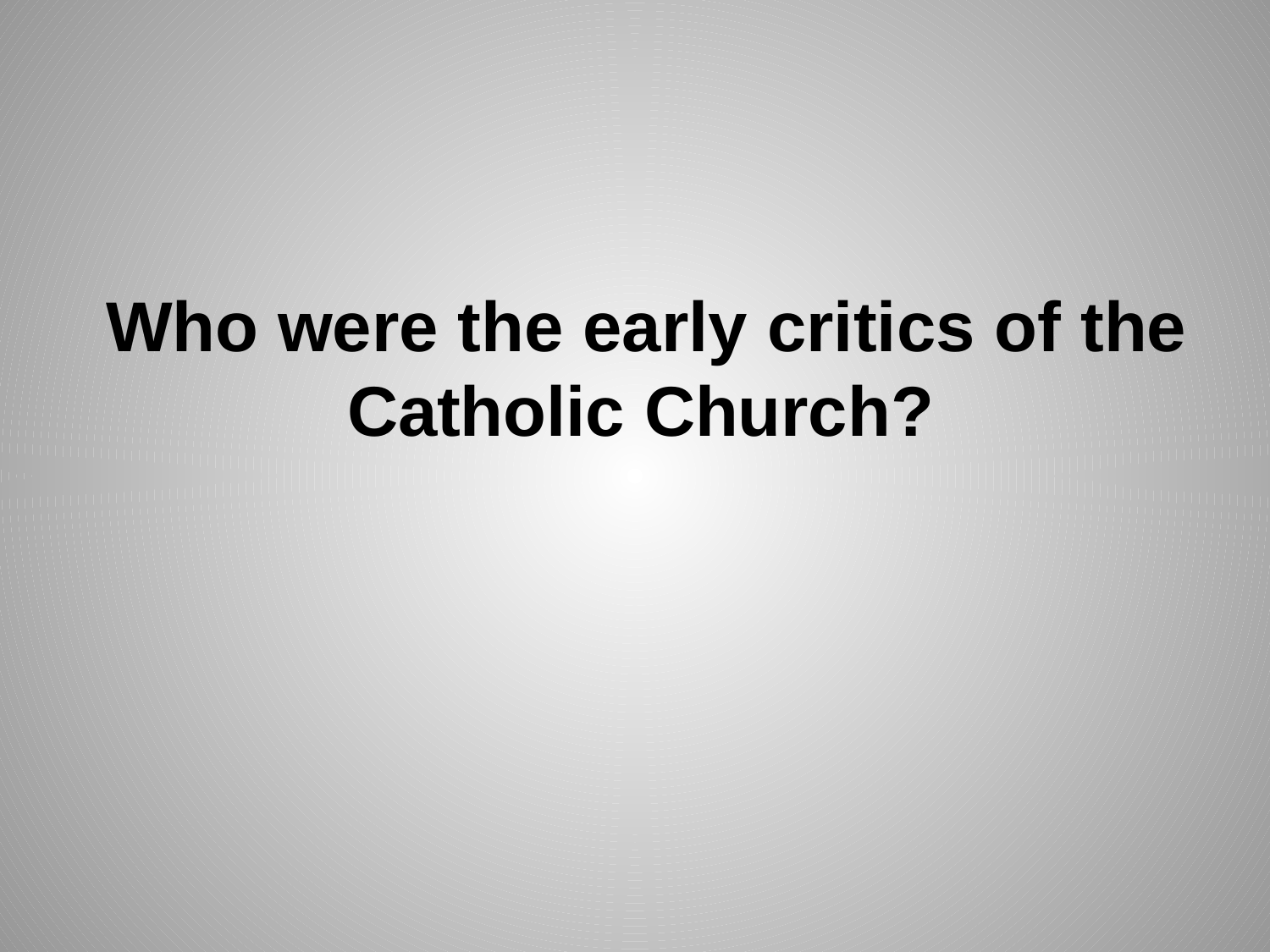

Who were the early critics of the Catholic Church?